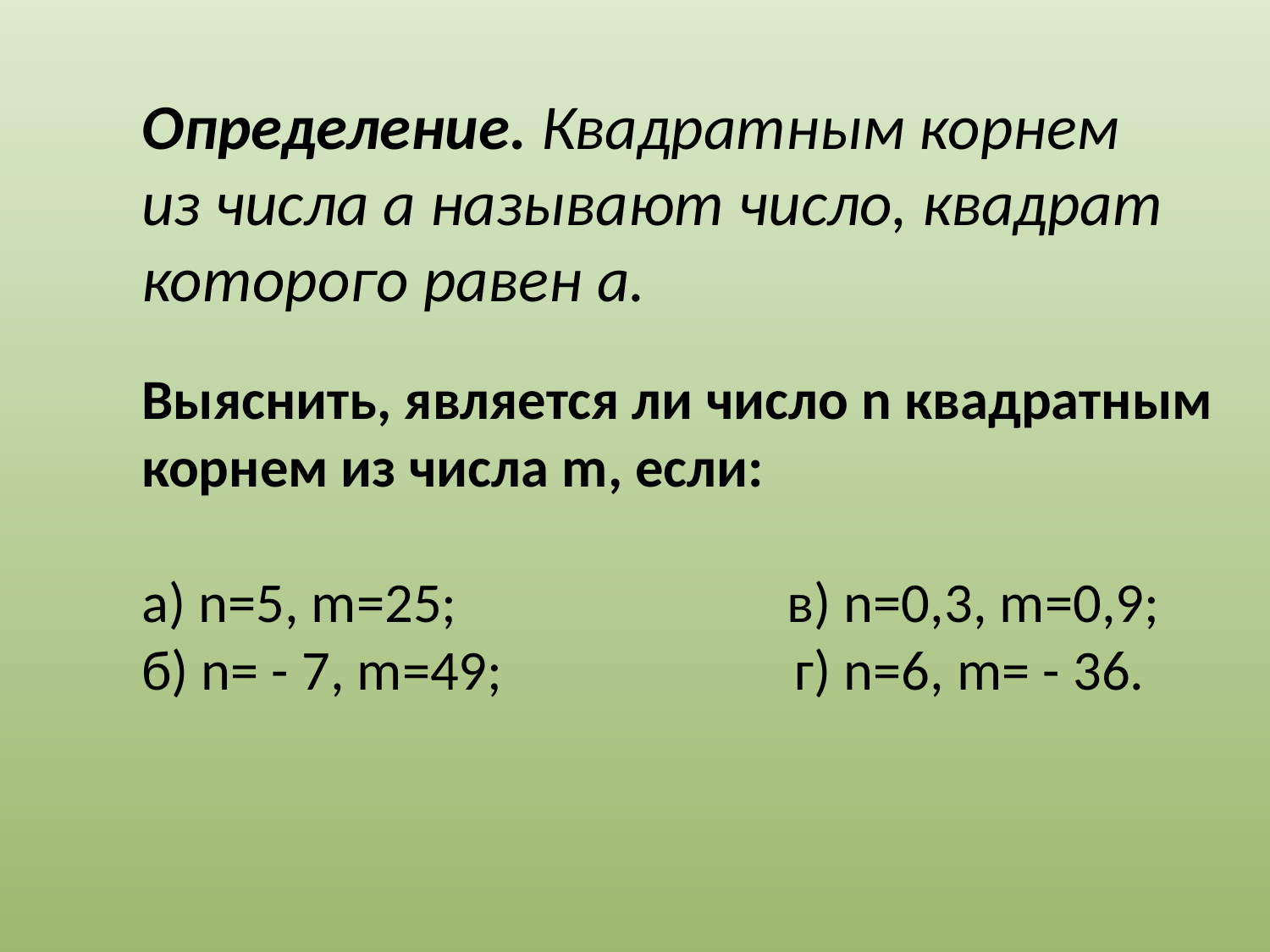

Определение. Квадратным корнем из числа а называют число, квадрат которого равен а.

Выяснить, является ли число n квадратным корнем из числа m, если:

а) n=5, m=25;                          в) n=0,3, m=0,9;
б) n= - 7, m=49;                       г) n=6, m= - 36.